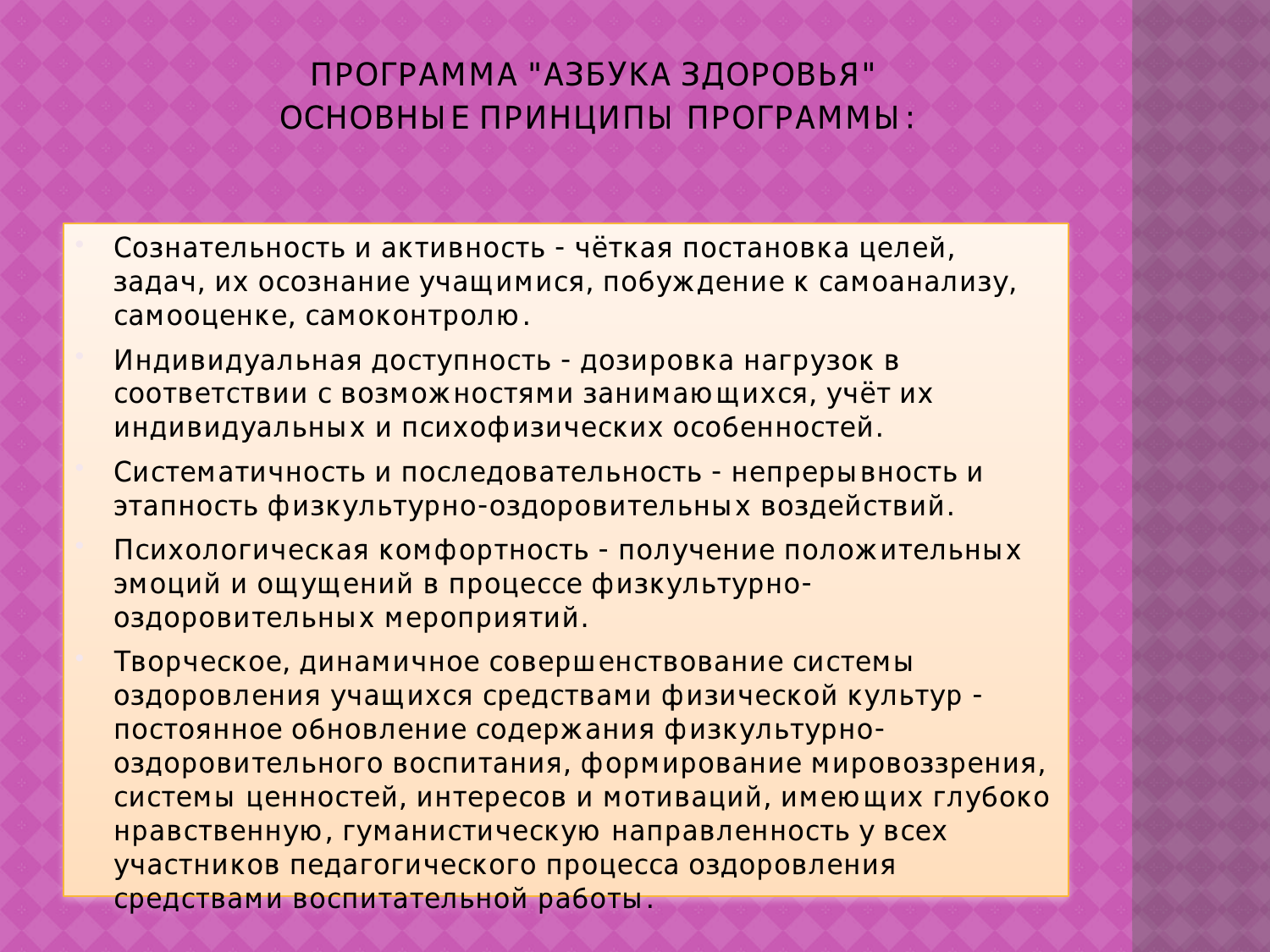

# Программа "Азбука здоровья" Основные принципы программы:
Сознательность и активность - чёткая постановка целей, задач, их осознание учащимися, побуждение к самоанализу, самооценке, самоконтролю.
Индивидуальная доступность - дозировка нагрузок в соответствии с возможностями занимающихся, учёт их индивидуальных и психофизических особенностей.
Систематичность и последовательность - непрерывность и этапность физкультурно-оздоровительных воздействий.
Психологическая комфортность - получение положительных эмоций и ощущений в процессе физкультурно-оздоровительных мероприятий.
Творческое, динамичное совершенствование системы оздоровления учащихся средствами физической культур - постоянное обновление содержания физкультурно-оздоровительного воспитания, формирование мировоззрения, системы ценностей, интересов и мотиваций, имеющих глубоко нравственную, гуманистическую направленность у всех участников педагогического процесса оздоровления средствами воспитательной работы.